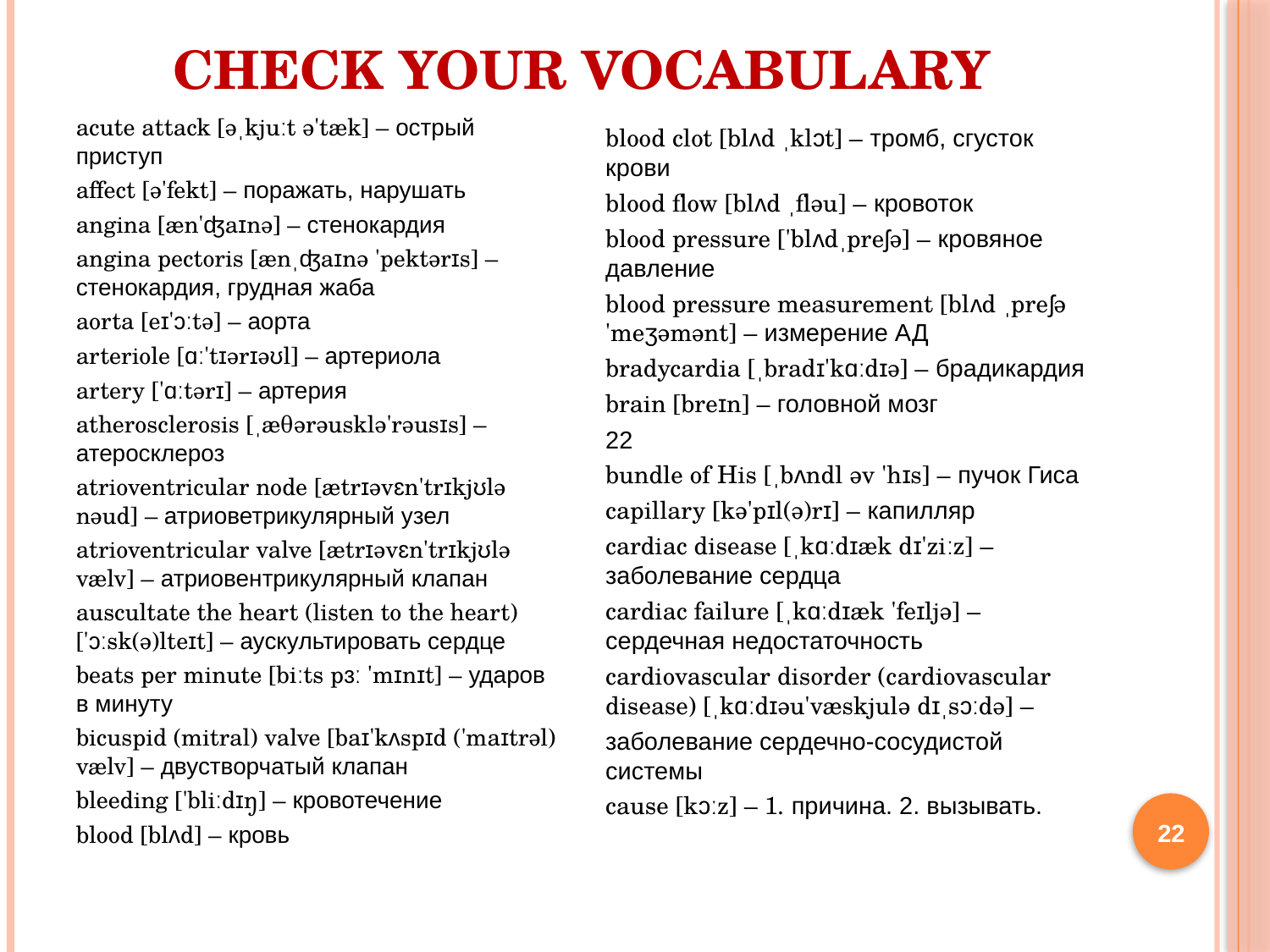

# Check your vocabulary
acute attack [əˌkjuːt ə'tæk] – острый приступ
affect [ə'fekt] – поражать, нарушать
angina [æn'ʤaɪnə] – стенокардия
angina pectoris [ænˌʤaɪnə 'pektərɪs] – стенокардия, грудная жаба
aorta [eɪ'ɔːtə] – аорта
arteriole [ɑː'tɪərɪəʊl] – артериола
artery ['ɑːtərɪ] – артерия
atherosclerosis [ˌæθərəusklə'rəusɪs] – атеросклероз
atrioventricular node [ætrɪəvɛn'trɪkjʊlə nəud] – атриоветрикулярный узел
atrioventricular valve [ætrɪəvɛn'trɪkjʊlə vælv] – атриовентрикулярный клапан
auscultate the heart (listen to the heart) ['ɔːsk(ə)lteɪt] – аускультировать сердце
beats per minute [biːts pɜː 'mɪnɪt] – ударов в минуту
bicuspid (mitral) valve [baɪ'kʌspɪd ('maɪtrəl) vælv] – двустворчатый клапан
bleeding ['bliːdɪŋ] – кровотечение
blood [blʌd] – кровь

blood clot [blʌd ˌklɔt] – тромб, сгусток крови
blood flow [blʌd ˌfləu] – кровоток
blood pressure ['blʌdˌpreʃə] – кровяное давление
blood pressure measurement [blʌd ˌpreʃə 'meʒəmənt] – измерение АД
bradycardia [ˌbradɪ'kɑːdɪə] – брадикардия
brain [breɪn] – головной мозг
22
bundle of His [ˌbʌndl əv 'hɪs] – пучок Гиса
capillary [kə'pɪl(ə)rɪ] – капилляр
cardiac disease [ˌkɑːdɪæk dɪ'ziːz] – заболевание сердца
cardiac failure [ˌkɑːdɪæk 'feɪljə] – сердечная недостаточность
cardiovascular disorder (cardiovascular disease) [ˌkɑːdɪəu'væskjulə dɪˌsɔːdə] –
заболевание сердечно-сосудистой системы
cause [kɔːz] – 1. причина. 2. вызывать.
22